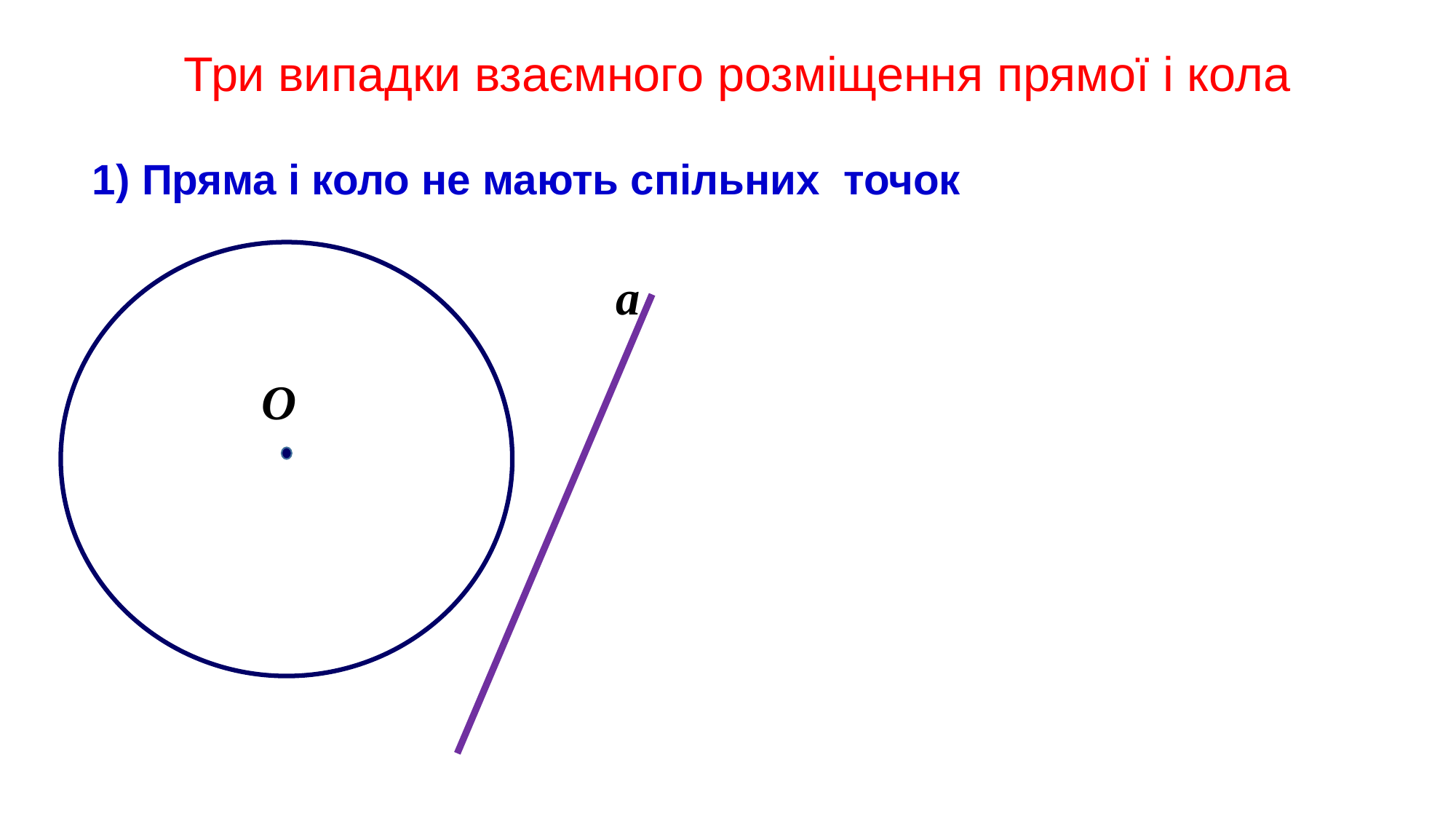

Три випадки взаємного розміщення прямої і кола
1) Пряма і коло не мають спільних  точок

a
O